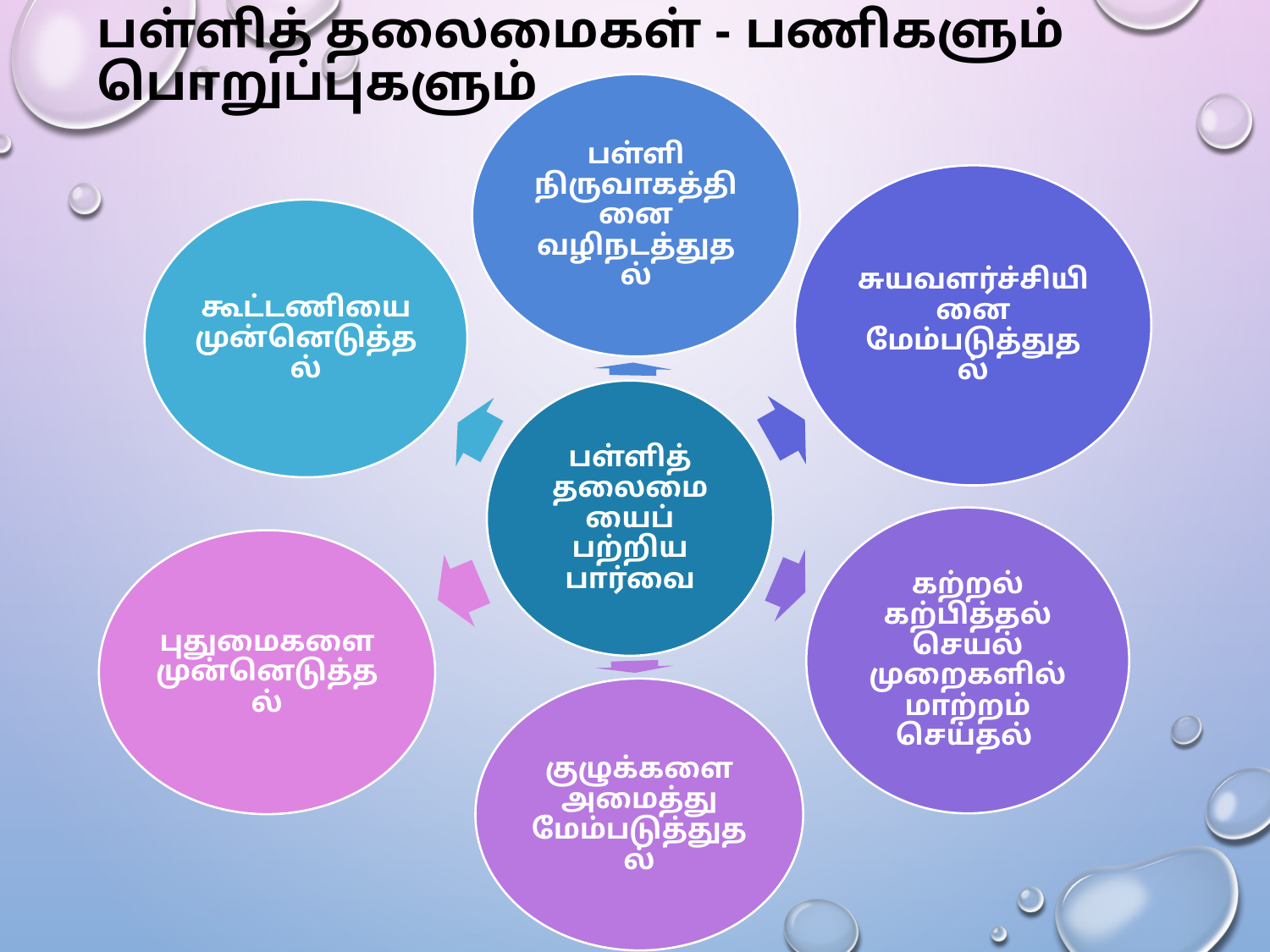

# பள்ளித் தலைமைகள் - பணிகளும் பொறுப்புகளும்
பள்ளித் தலைமையைப் பற்றிய பார்வை

கூட்டணியை முன்னெடுத்தல்

பள்ளி நிருவாகத்தினை வழிநடத்துதல்

சுயவளர்ச்சியினை மேம்படுத்துதல்

கற்றல் கற்பித்தல் செயல் முறைகளில் மாற்றம் செய்தல்

குழுக்களை அமைத்து மேம்படுத்துதல்

புதுமைகளை முன்னெடுத்தல்